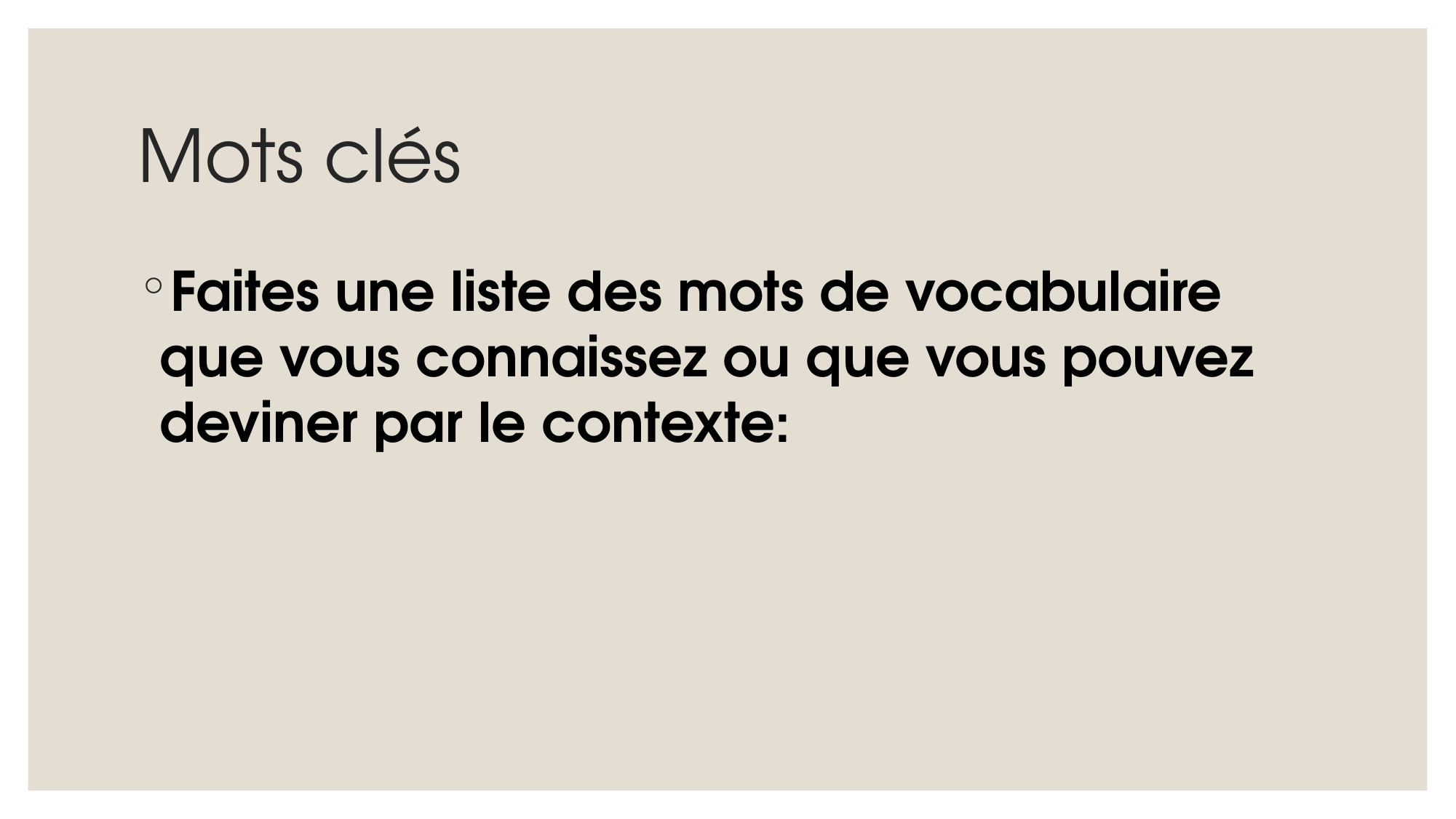

# Mots clés
Faites une liste des mots de vocabulaire que vous connaissez ou que vous pouvez deviner par le contexte: